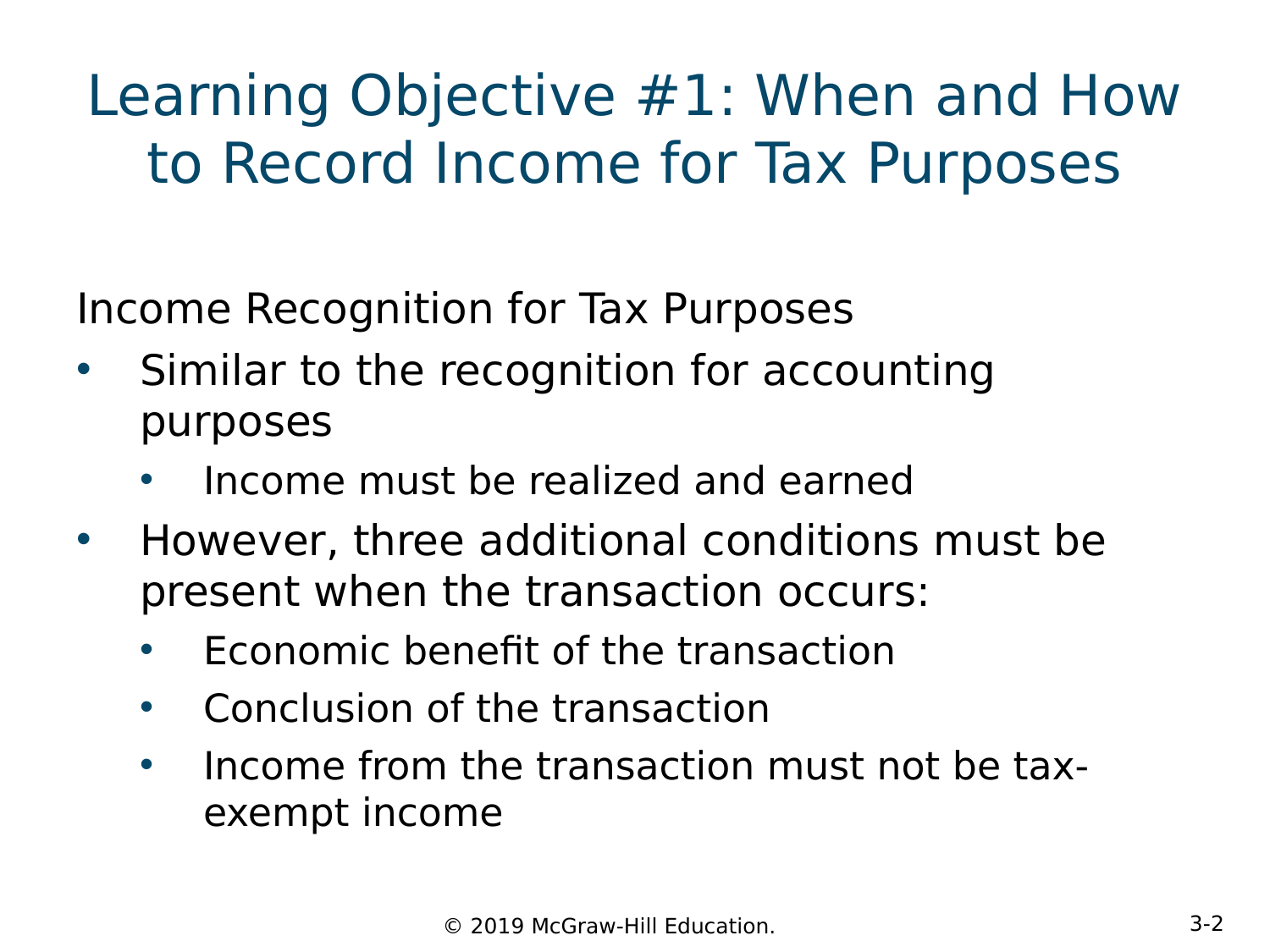

# Learning Objective #1: When and How to Record Income for Tax Purposes
Income Recognition for Tax Purposes
Similar to the recognition for accounting purposes
Income must be realized and earned
However, three additional conditions must be present when the transaction occurs:
Economic benefit of the transaction
Conclusion of the transaction
Income from the transaction must not be tax-exempt income